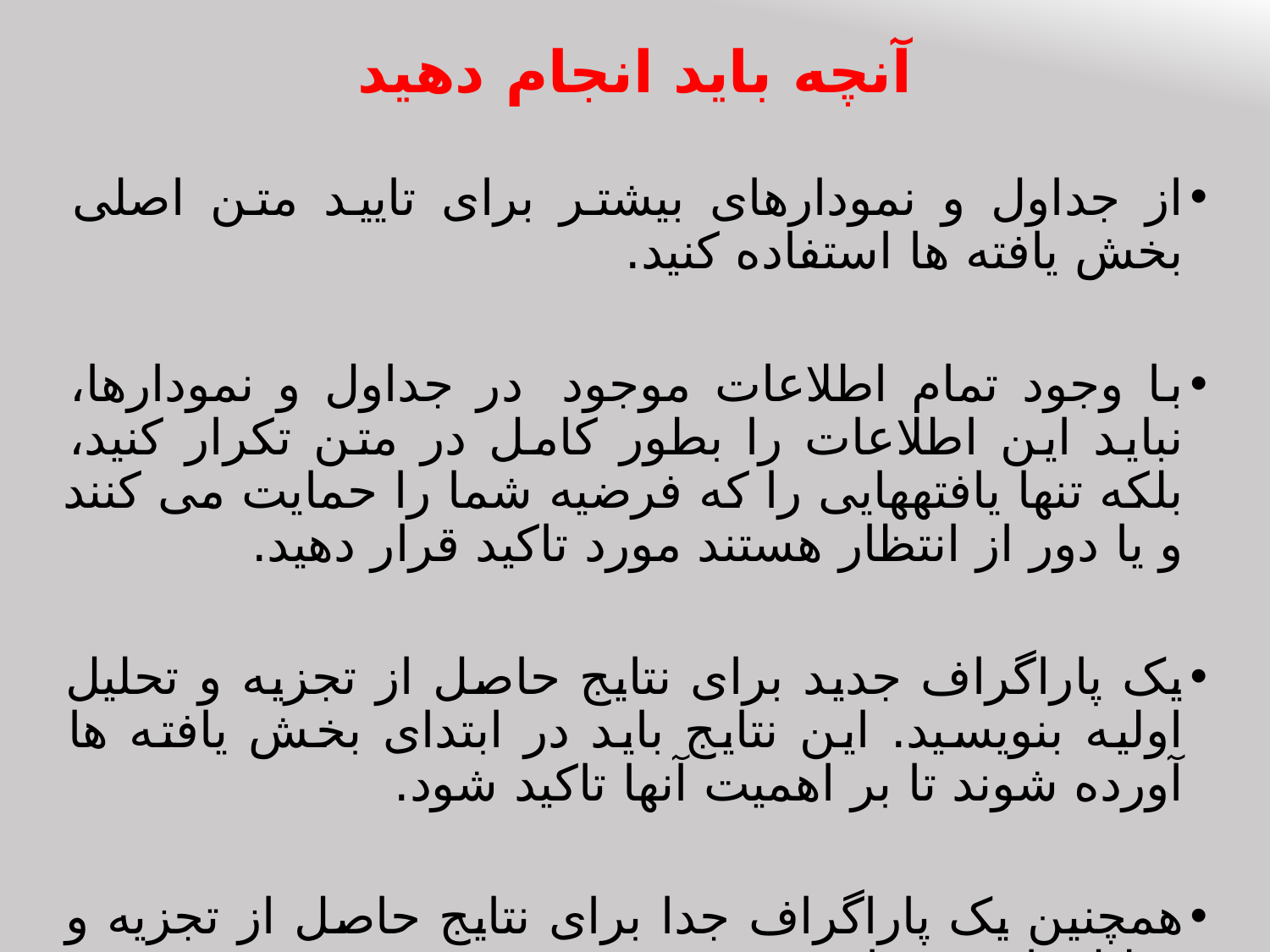

# آنچه باید انجام دهید
از جداول و نمودارهای بیشتر برای تایید متن اصلی بخش یافته ها استفاده کنید.

با وجود تمام اطلاعات موجود  در جداول و نمودارها، نباید این اطلاعات را بطور کامل در متن تکرار کنید، بلکه تنها یافته‎هایی را که فرضیه شما را حمایت می کنند و یا دور از انتظار هستند مورد تاکید قرار دهید.

یک پاراگراف جدید برای نتایج حاصل از تجزیه و تحلیل اولیه بنویسید. این نتایج باید در ابتدای بخش یافته ها آورده شوند تا بر اهمیت آنها تاکید شود.

همچنین یک پاراگراف جدا برای نتایج حاصل از تجزیه و تحلیل ثانویه قرار دهید.